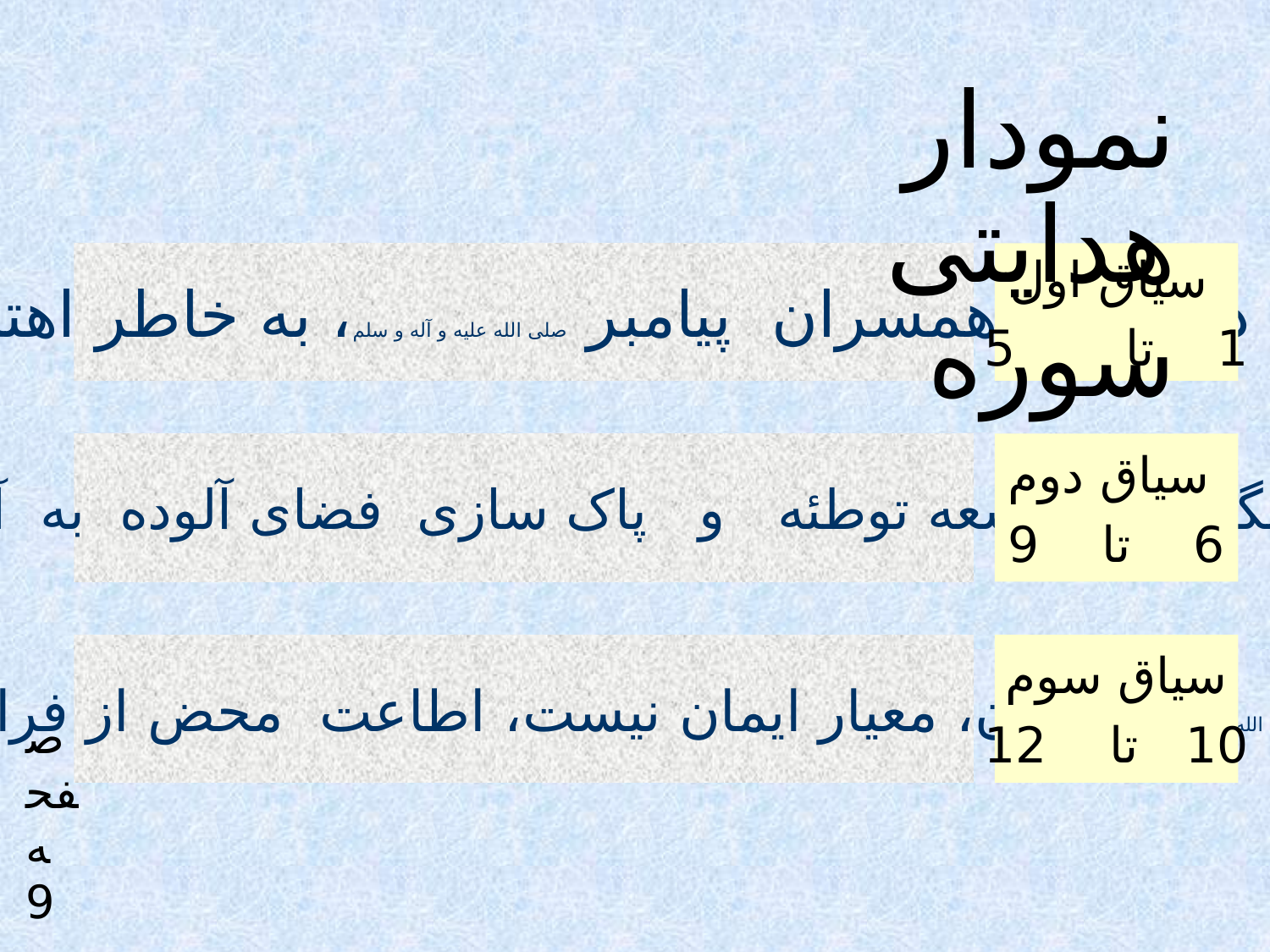

نمودار هدایتی سوره
هشدار و تهدید نسبت به دو نفر از همسران  پیامبر صلی الله علیه و آله و سلم، به خاطر اهتمام بر تبانی و توطئه علیه ایشان
 سیاق اول
1    تا       5
هشدار   و   تذکر   برای    پیشگیری از توسعه توطئه   و   پاک سازی  فضای آلوده  به  آثار   تبانی  علیه رسول الله صلی الله علیه و اله و سلم
 سیاق دوم
6    تا    9
همسر   رسول الله صلی الله علیه و اله و سلم بودن، معیار ایمان نیست، اطاعت  محض از فرامین  خدا و رسول شرط است.
سیاق سوم
10   تا    12
صفحه 9